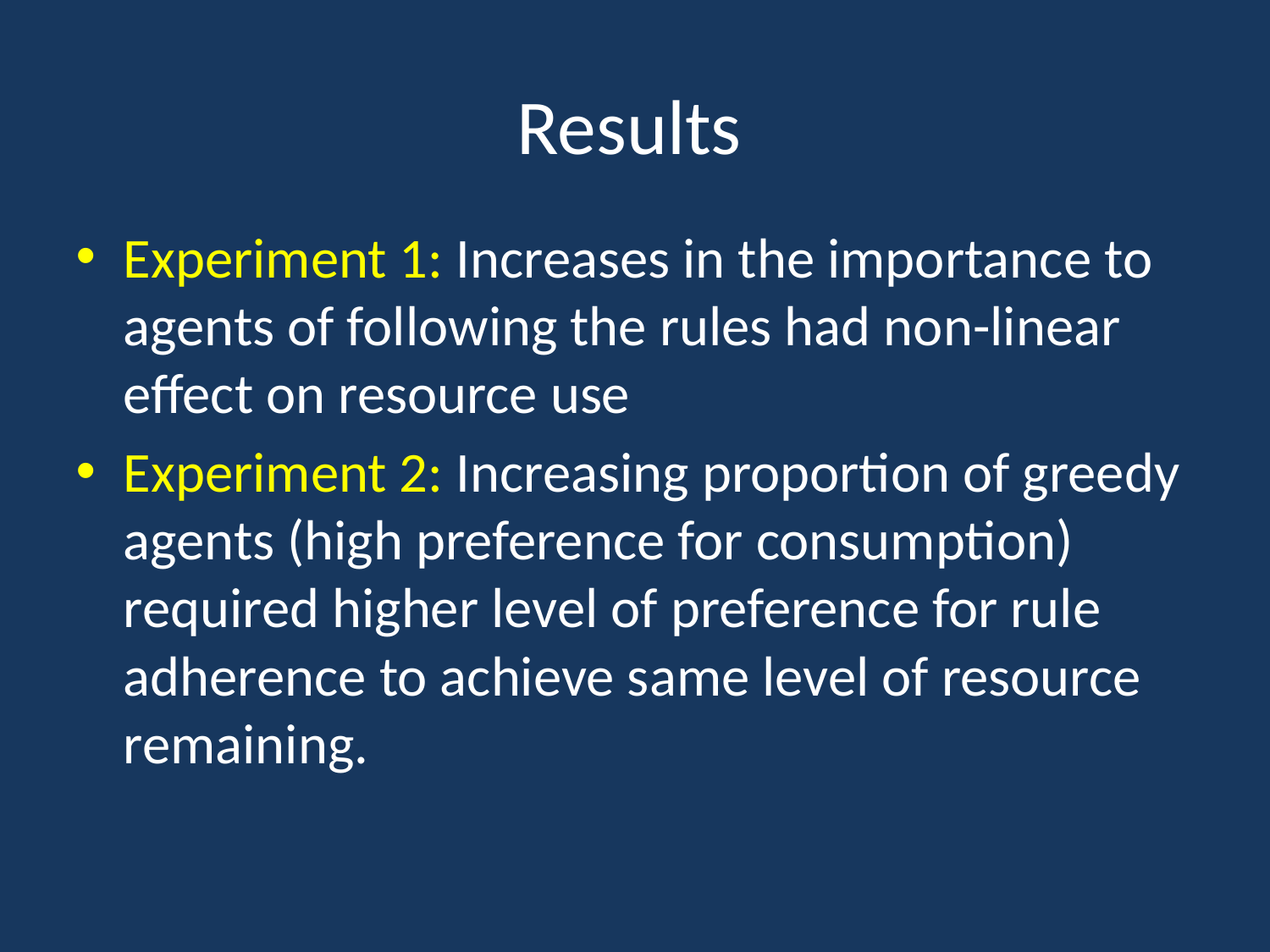

Results
Experiment 1: Increases in the importance to agents of following the rules had non-linear effect on resource use
Experiment 2: Increasing proportion of greedy agents (high preference for consumption) required higher level of preference for rule adherence to achieve same level of resource remaining.